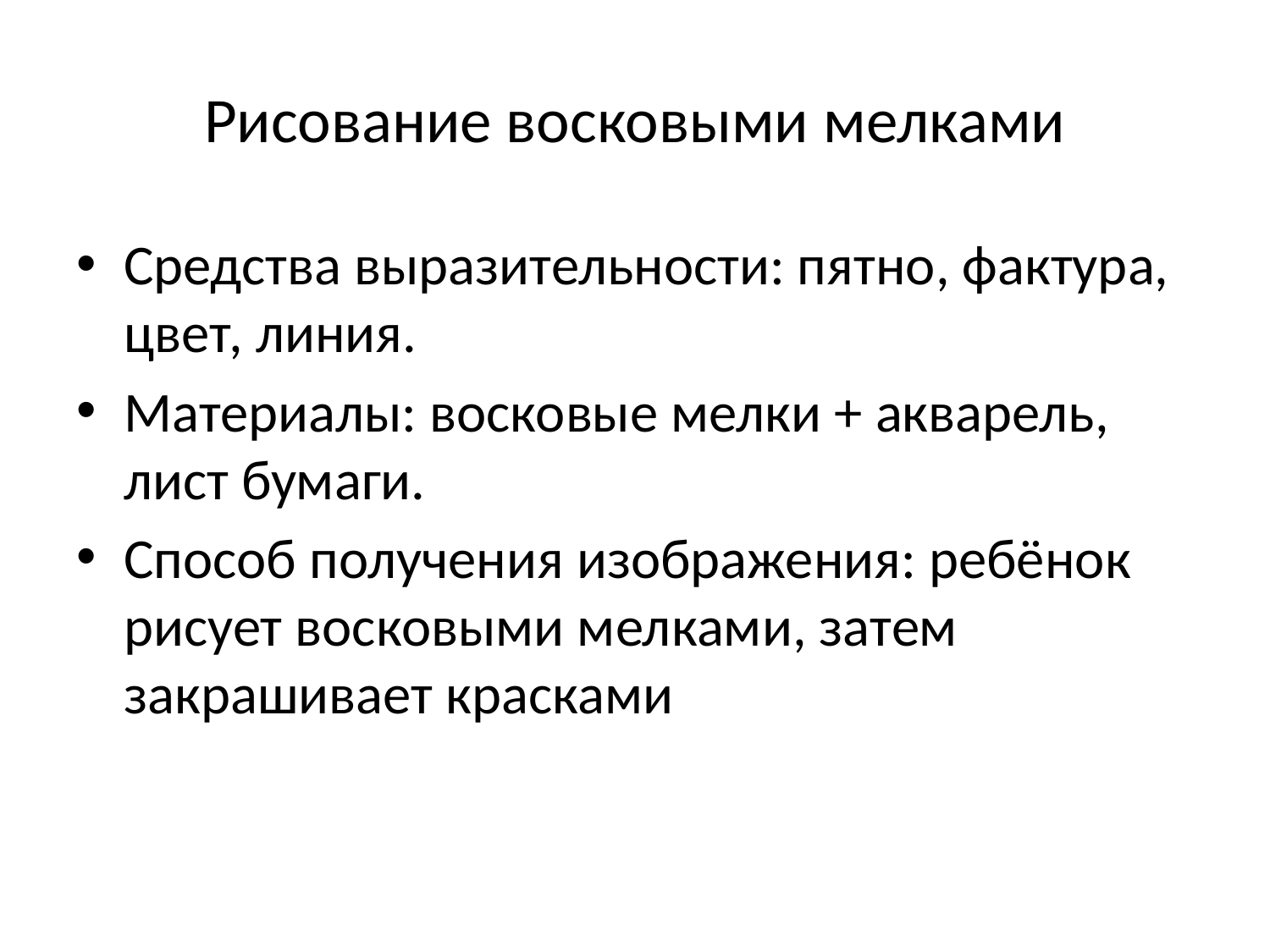

# Рисование восковыми мелками
Средства выразительности: пятно, фактура, цвет, линия.
Материалы: восковые мелки + акварель, лист бумаги.
Способ получения изображения: ребёнок рисует восковыми мелками, затем закрашивает красками